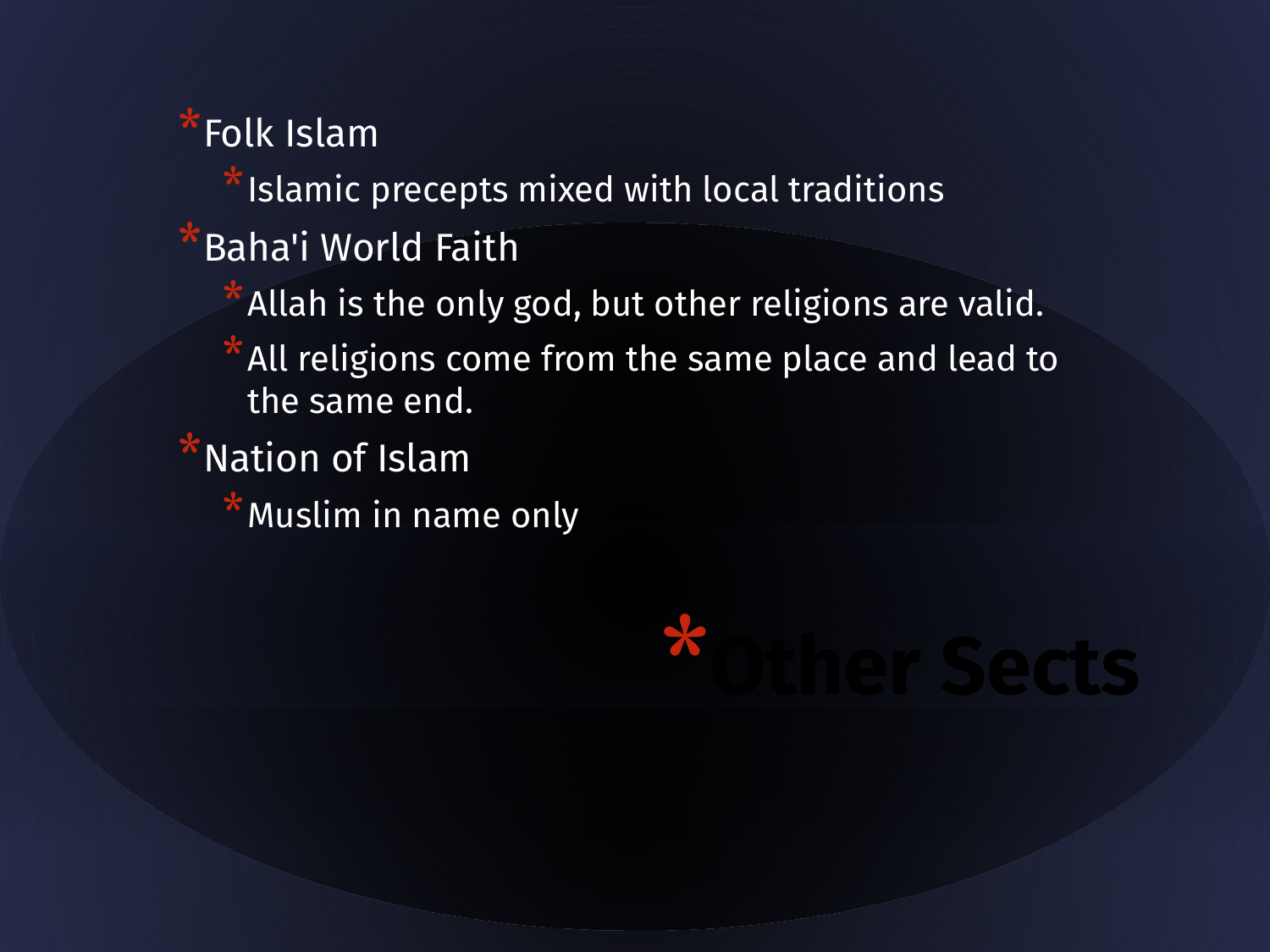

Folk Islam
Islamic precepts mixed with local traditions
Baha'i World Faith
Allah is the only god, but other religions are valid.
All religions come from the same place and lead to the same end.
Nation of Islam
Muslim in name only
# Other Sects